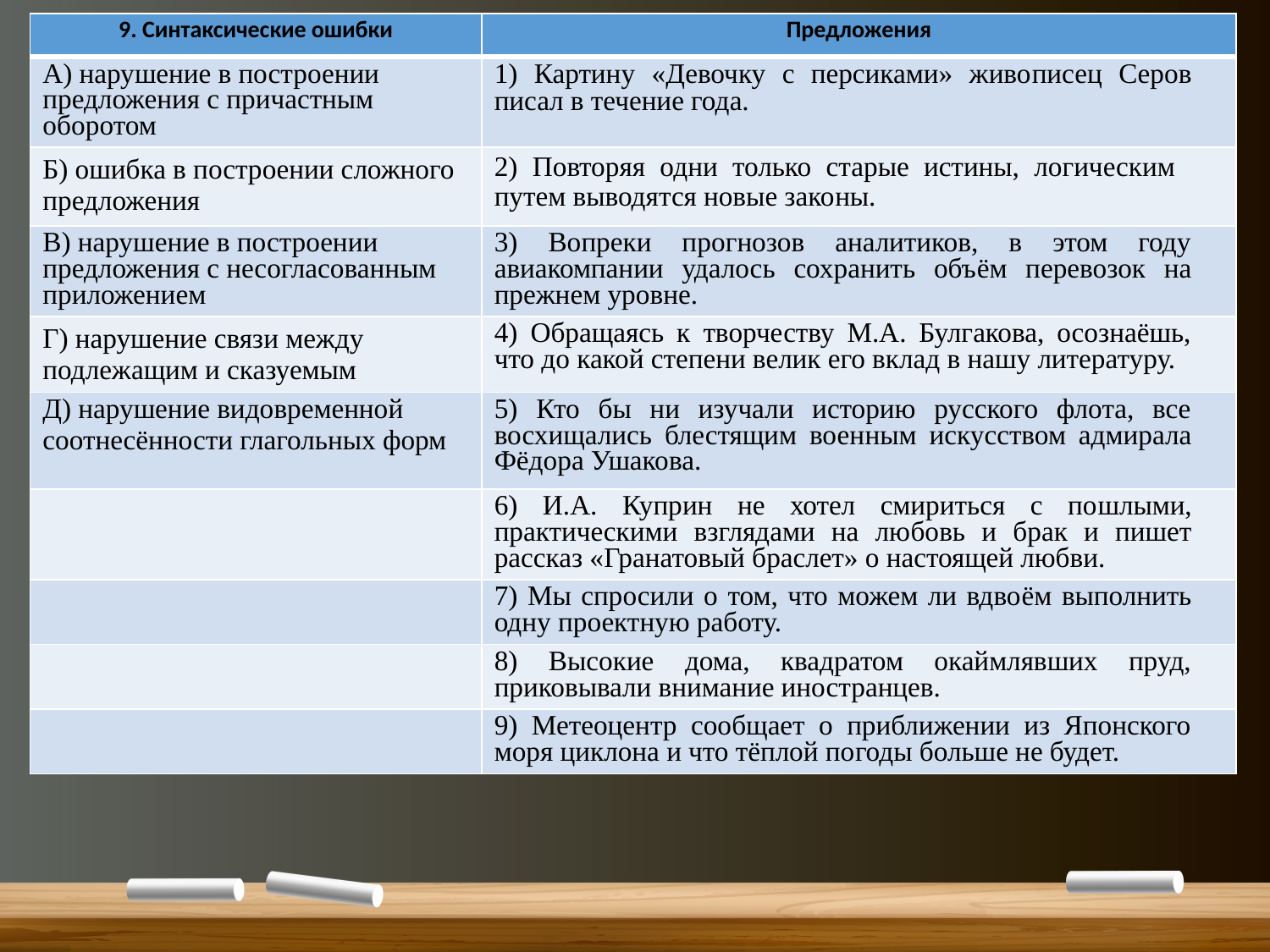

| 9. Синтаксические ошибки | Предложения |
| --- | --- |
| А) нарушение в построении предложения с причастным оборотом | 1) Картину «Девочку с персиками» живо­писец Серов писал в течение года. |
| Б) ошибка в построении сложного предложения | 2) Повторяя одни только старые истины, логическим путем выводятся новые зако­ны. |
| В) нарушение в построении предложения с несогласованным приложением | 3) Вопреки прогнозов аналитиков, в этом году авиакомпании удалось сохранить объ­ём перевозок на прежнем уровне. |
| Г) нарушение связи между подлежащим и сказуемым | 4) Обращаясь к творчеству М.А. Булгакова, осознаёшь, что до какой степени велик его вклад в нашу литературу. |
| Д) нарушение видовременной соотнесённости глагольных форм | 5) Кто бы ни изучали историю русского флота, все восхищались блестящим воен­ным искусством адмирала Фёдора Ушако­ва. |
|  | 6) И.А. Куприн не хотел смириться с по­шлыми, практическими взглядами на лю­бовь и брак и пишет рассказ «Гранатовый браслет» о настоящей любви. |
|  | 7) Мы спросили о том, что можем ли вдво­ём выполнить одну проектную работу. |
|  | 8) Высокие дома, квадратом окаймлявших пруд, приковывали внимание иностранцев. |
|  | 9) Метеоцентр сообщает о приближении из Японского моря циклона и что тёплой по­годы больше не будет. |